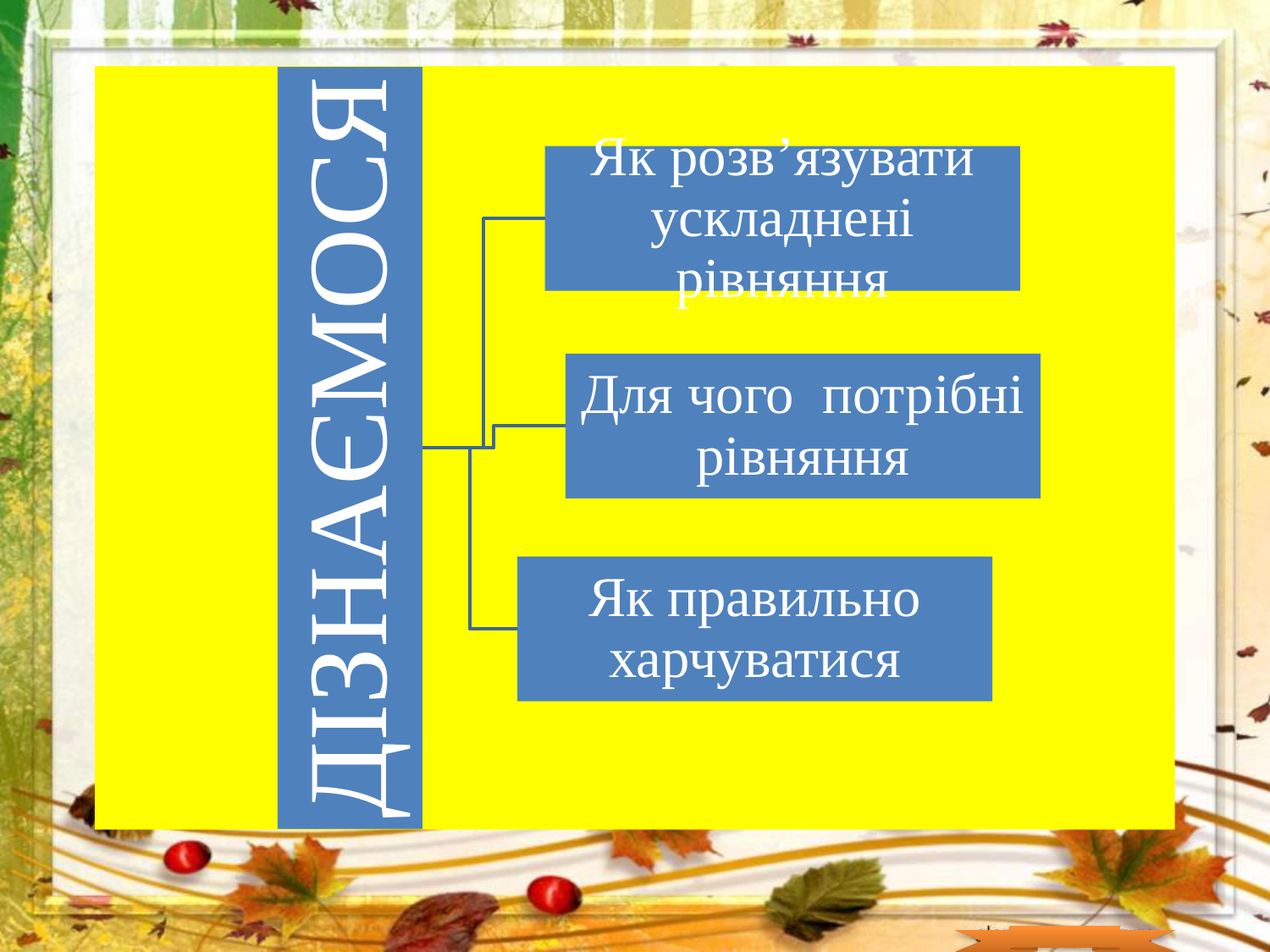

ДІЗНАЄМОСЯ
Як розв’язувати ускладнені рівняння
Для чого  потрібні рівняння
Як правильно харчуватися